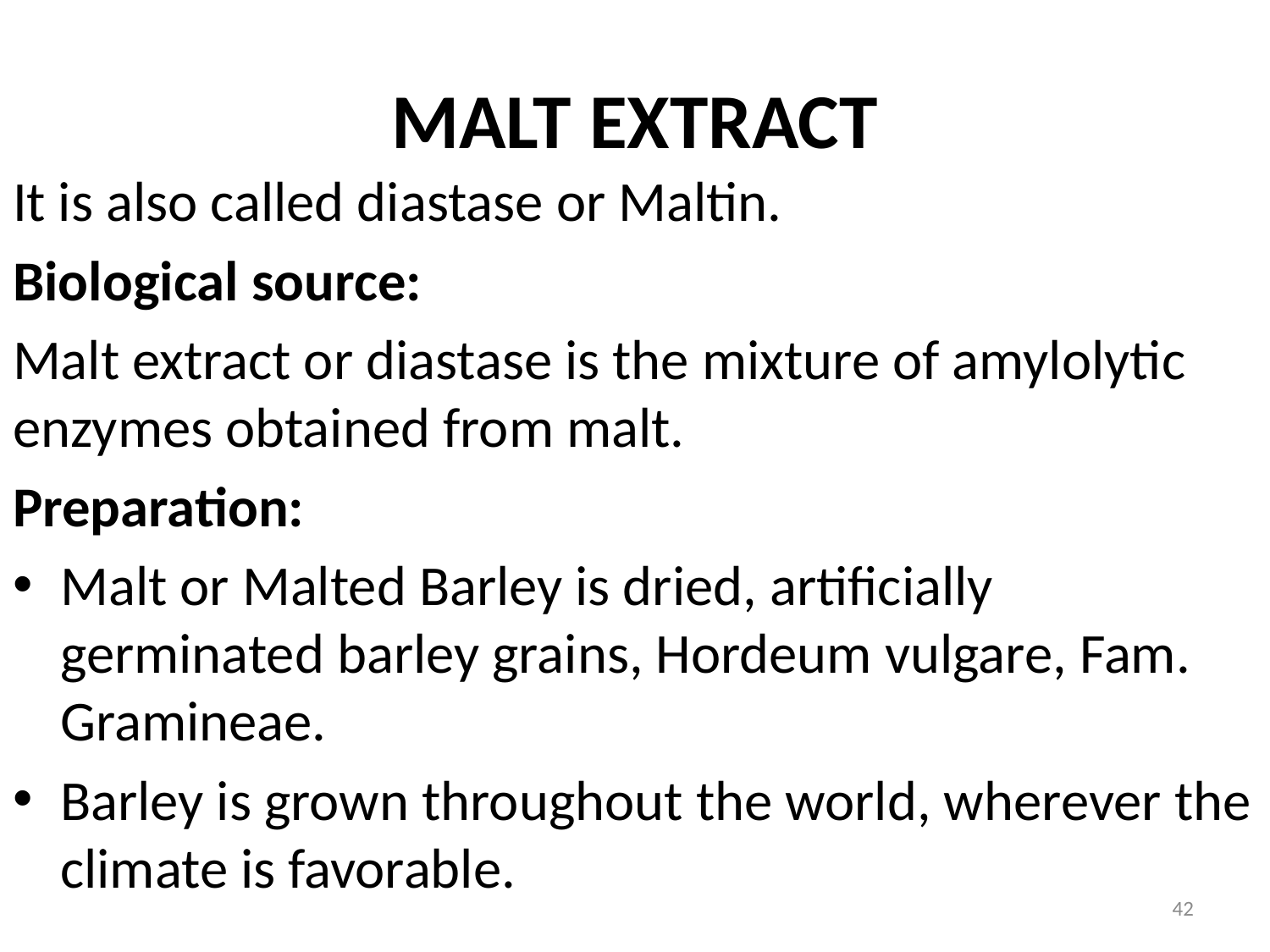

# MALT EXTRACT
It is also called diastase or Maltin.
Biological source:
Malt extract or diastase is the mixture of amylolytic enzymes obtained from malt.
Preparation:
Malt or Malted Barley is dried, artificially germinated barley grains, Hordeum vulgare, Fam. Gramineae.
Barley is grown throughout the world, wherever the climate is favorable.

42